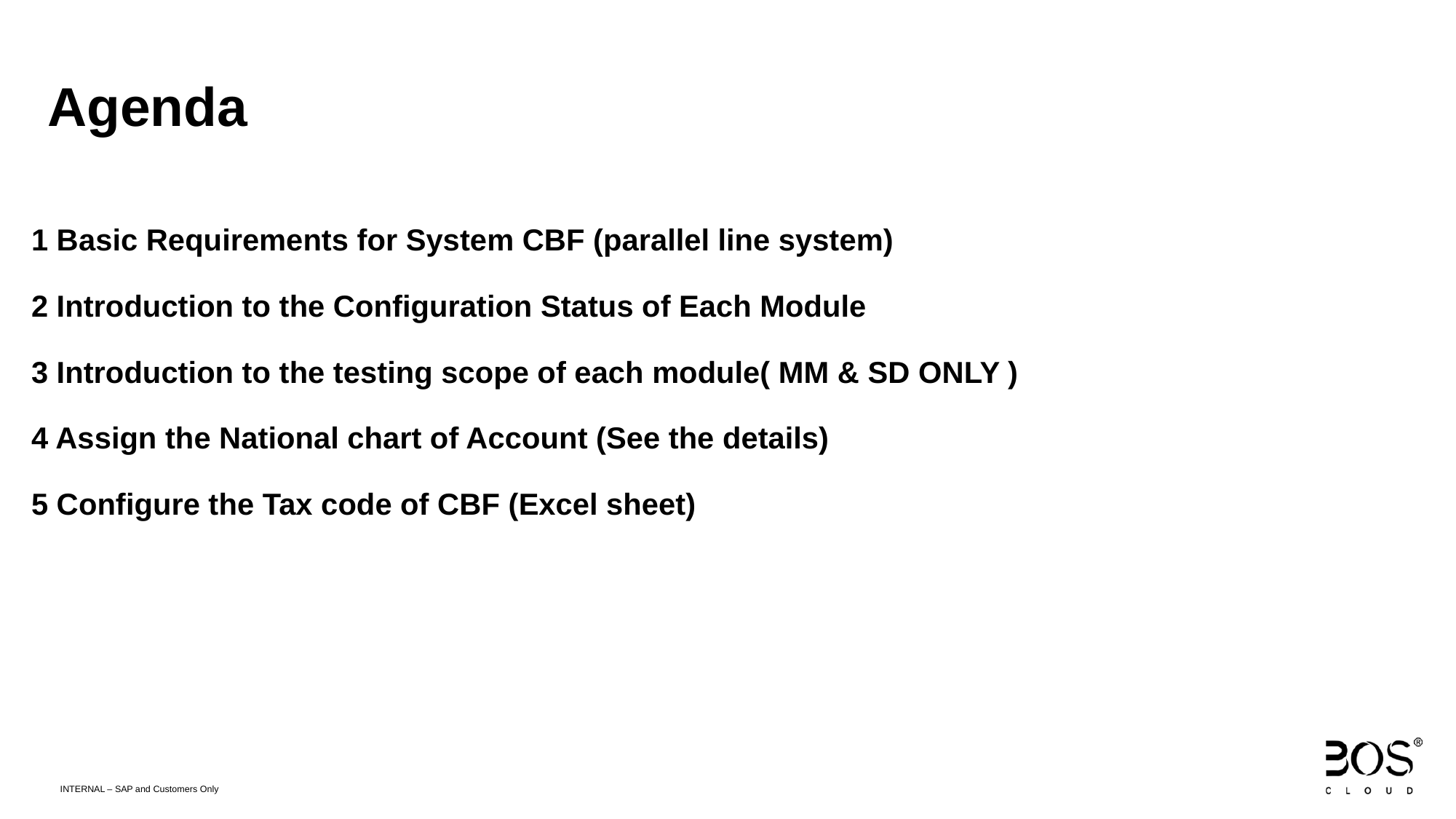

Agenda
1 Basic Requirements for System CBF (parallel line system)
2 Introduction to the Configuration Status of Each Module
3 Introduction to the testing scope of each module( MM & SD ONLY )
4 Assign the National chart of Account (See the details)
5 Configure the Tax code of CBF (Excel sheet)